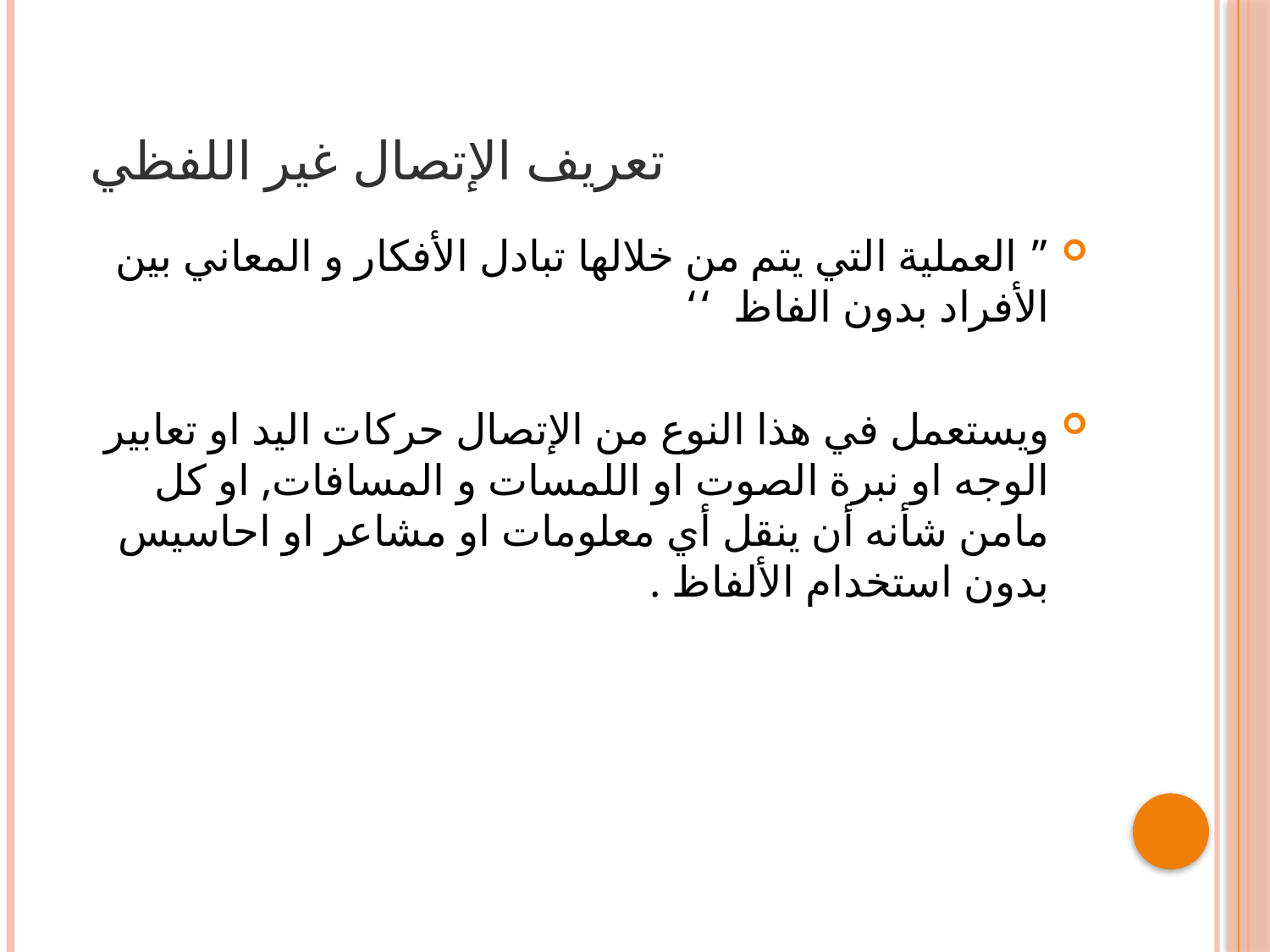

# تعريف الإتصال غير اللفظي
” العملية التي يتم من خلالها تبادل الأفكار و المعاني بين الأفراد بدون الفاظ  ‘‘

ويستعمل في هذا النوع من الإتصال حركات اليد او تعابير الوجه او نبرة الصوت او اللمسات و المسافات, او كل مامن شأنه أن ينقل أي معلومات او مشاعر او احاسيس بدون استخدام الألفاظ .